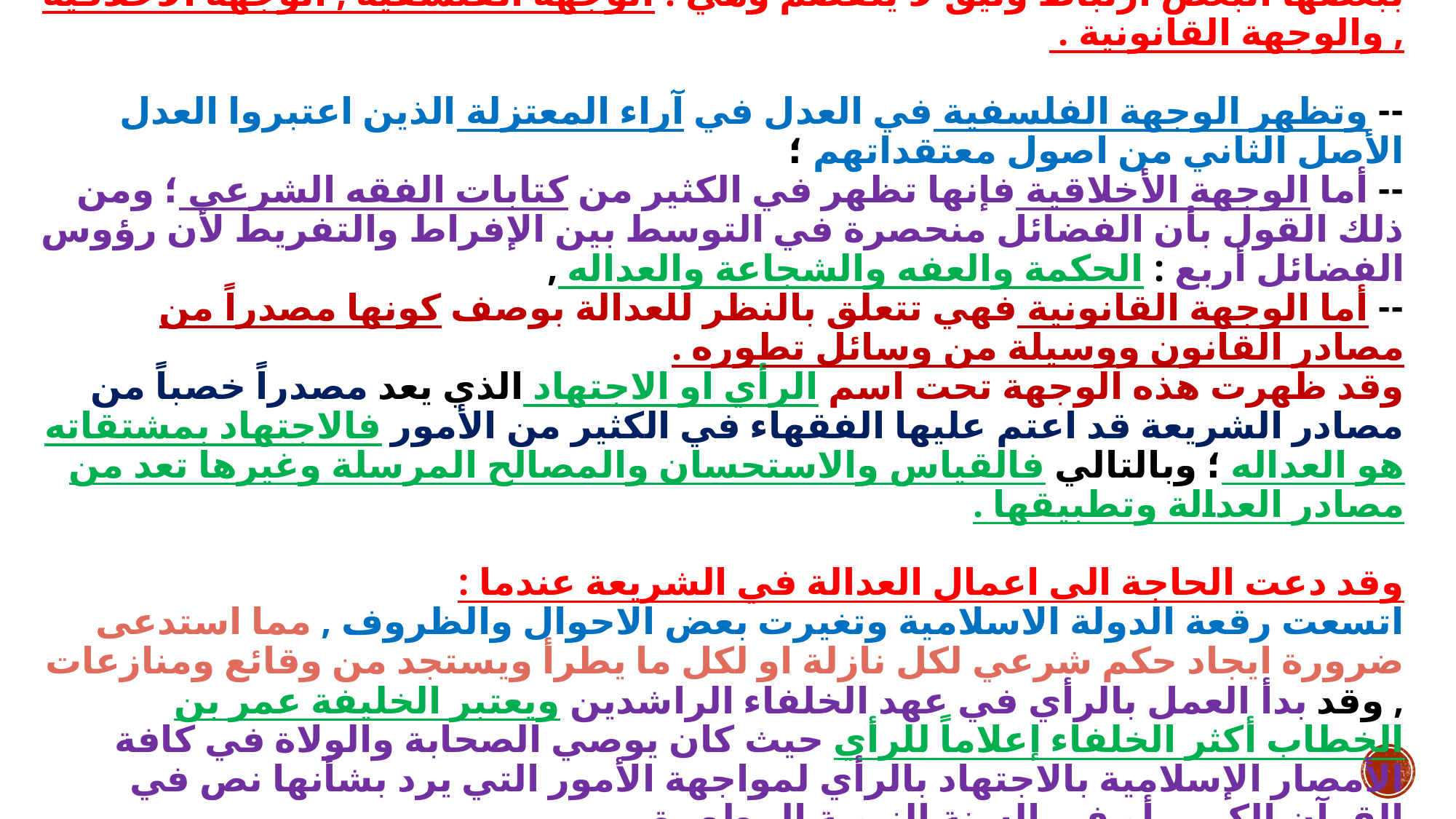

6 - ان النظر الى نظرية العدالة ينبغي ان يكون من خلال ثلاث وجهات ترتبط ببعضها البعض ارتباط وثيق لا ينفصم وهي : الوجهة الفلسفية , الوجهة الأخلاقية , والوجهة القانونية .
-- وتظهر الوجهة الفلسفية في العدل في آراء المعتزلة الذين اعتبروا العدل الأصل الثاني من اصول معتقداتهم ؛
-- أما الوجهة الأخلاقية فإنها تظهر في الكثير من كتابات الفقه الشرعي ؛ ومن ذلك القول بأن الفضائل منحصرة في التوسط بين الإفراط والتفريط لأن رؤوس الفضائل أربع : الحكمة والعفه والشجاعة والعداله ,
-- أما الوجهة القانونية فهي تتعلق بالنظر للعدالة بوصف كونها مصدراً من مصادر القانون ووسيلة من وسائل تطوره .
وقد ظهرت هذه الوجهة تحت اسم الرأي او الاجتهاد الذي يعد مصدراً خصباً من مصادر الشريعة قد اعتم عليها الفقهاء في الكثير من الأمور فالاجتهاد بمشتقاته هو العداله ؛ وبالتالي فالقياس والاستحسان والمصالح المرسلة وغيرها تعد من مصادر العدالة وتطبيقها .
وقد دعت الحاجة الى اعمال العدالة في الشريعة عندما :
اتسعت رقعة الدولة الاسلامية وتغيرت بعض الاحوال والظروف , مما استدعى ضرورة ايجاد حكم شرعي لكل نازلة او لكل ما يطرأ ويستجد من وقائع ومنازعات , وقد بدأ العمل بالرأي في عهد الخلفاء الراشدين ويعتبر الخليفة عمر بن الخطاب أكثر الخلفاء إعلاماً للرأي حيث كان يوصي الصحابة والولاة في كافة الأمصار الإسلامية بالاجتهاد بالرأي لمواجهة الأمور التي يرد بشأنها نص في القرآن الكريم أو في السنة النبوية المطهرة .